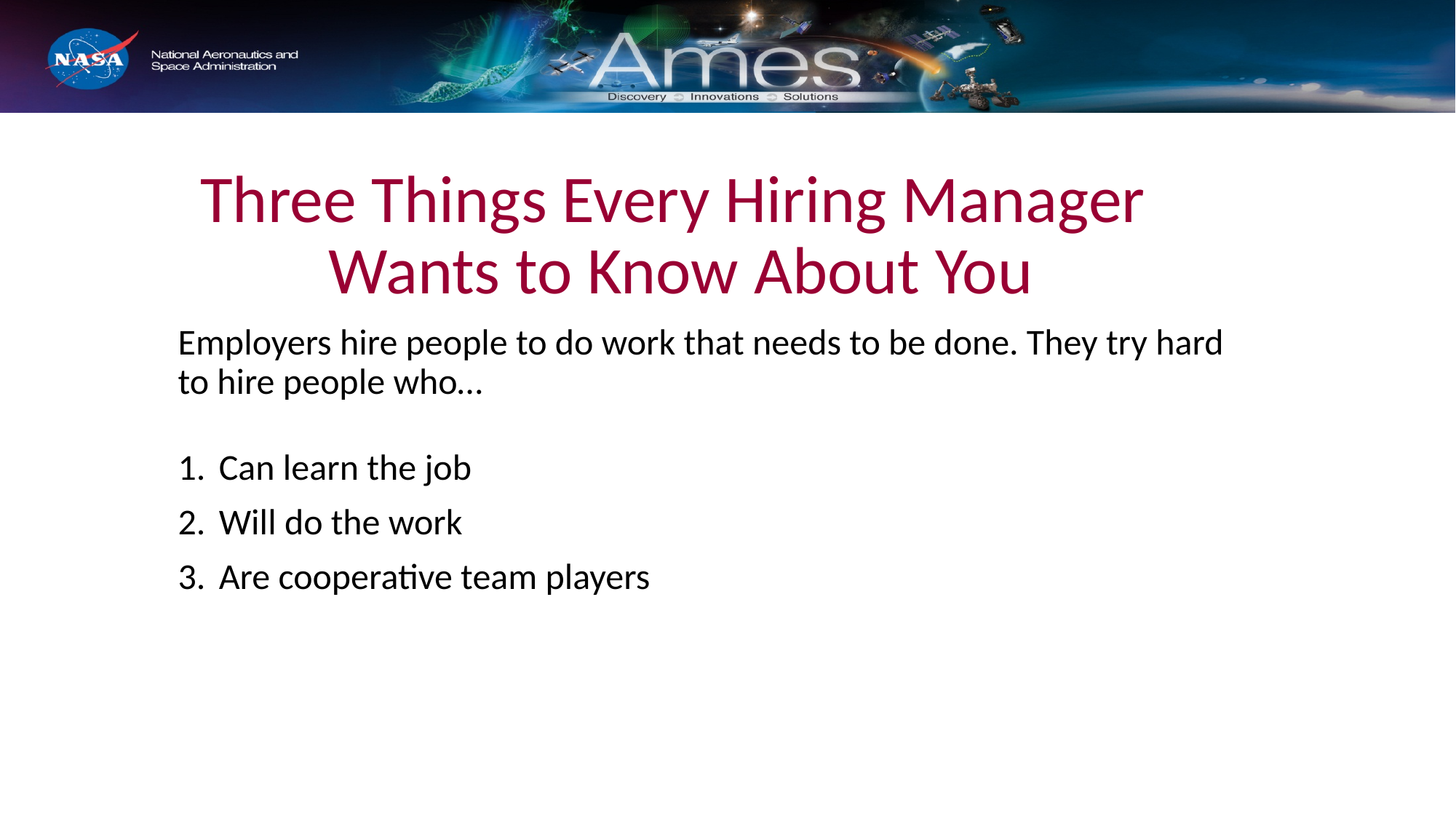

# Three Things Every Hiring Manager
Wants to Know About You
Employers hire people to do work that needs to be done. They try hard to hire people who…

Can learn the job
Will do the work
Are cooperative team players